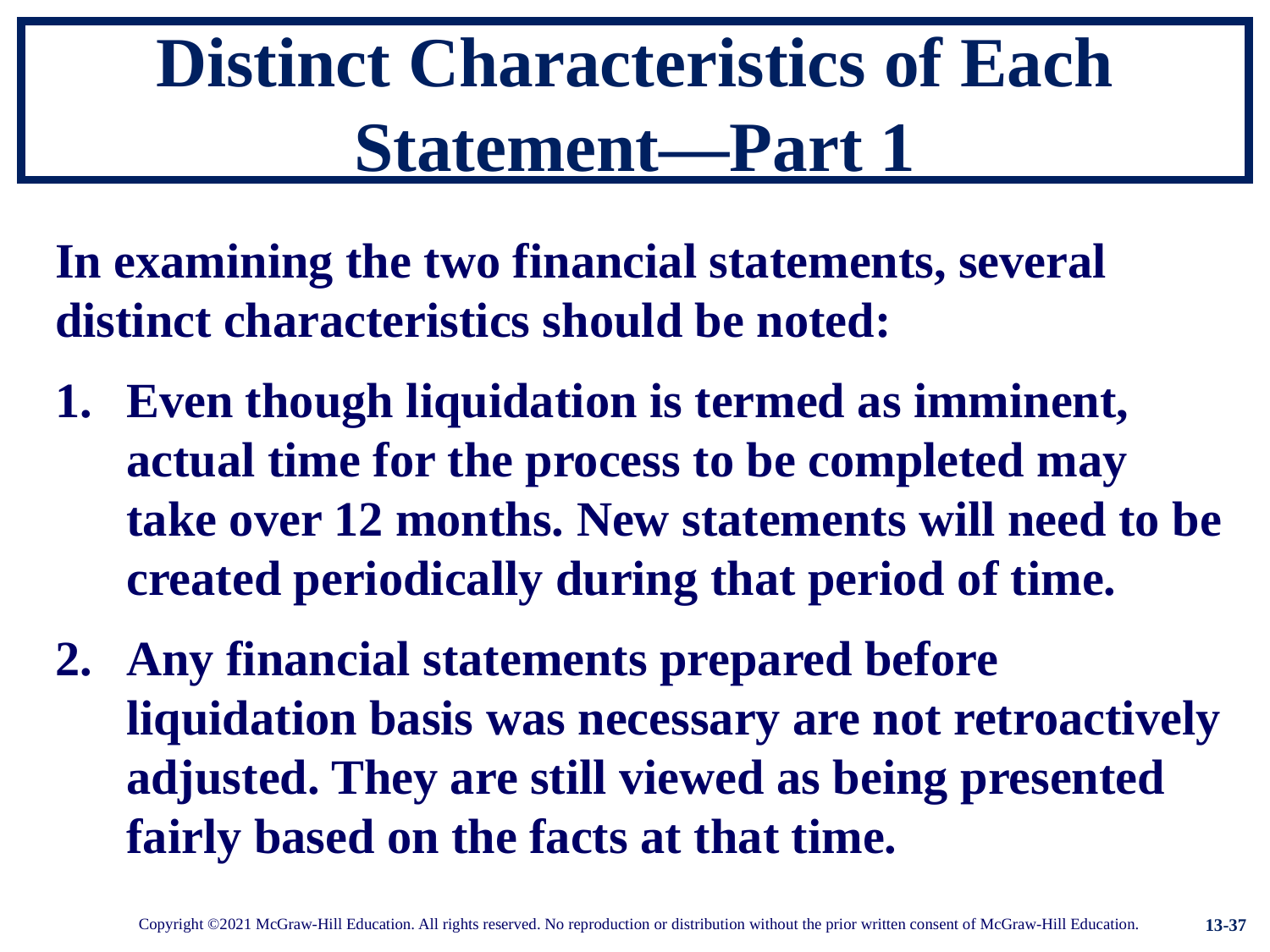

# Distinct Characteristics of Each Statement—Part 1
In examining the two financial statements, several distinct characteristics should be noted:
Even though liquidation is termed as imminent, actual time for the process to be completed may take over 12 months. New statements will need to be created periodically during that period of time.
Any financial statements prepared before liquidation basis was necessary are not retroactively adjusted. They are still viewed as being presented fairly based on the facts at that time.
13-37
Copyright ©2021 McGraw-Hill Education. All rights reserved. No reproduction or distribution without the prior written consent of McGraw-Hill Education.